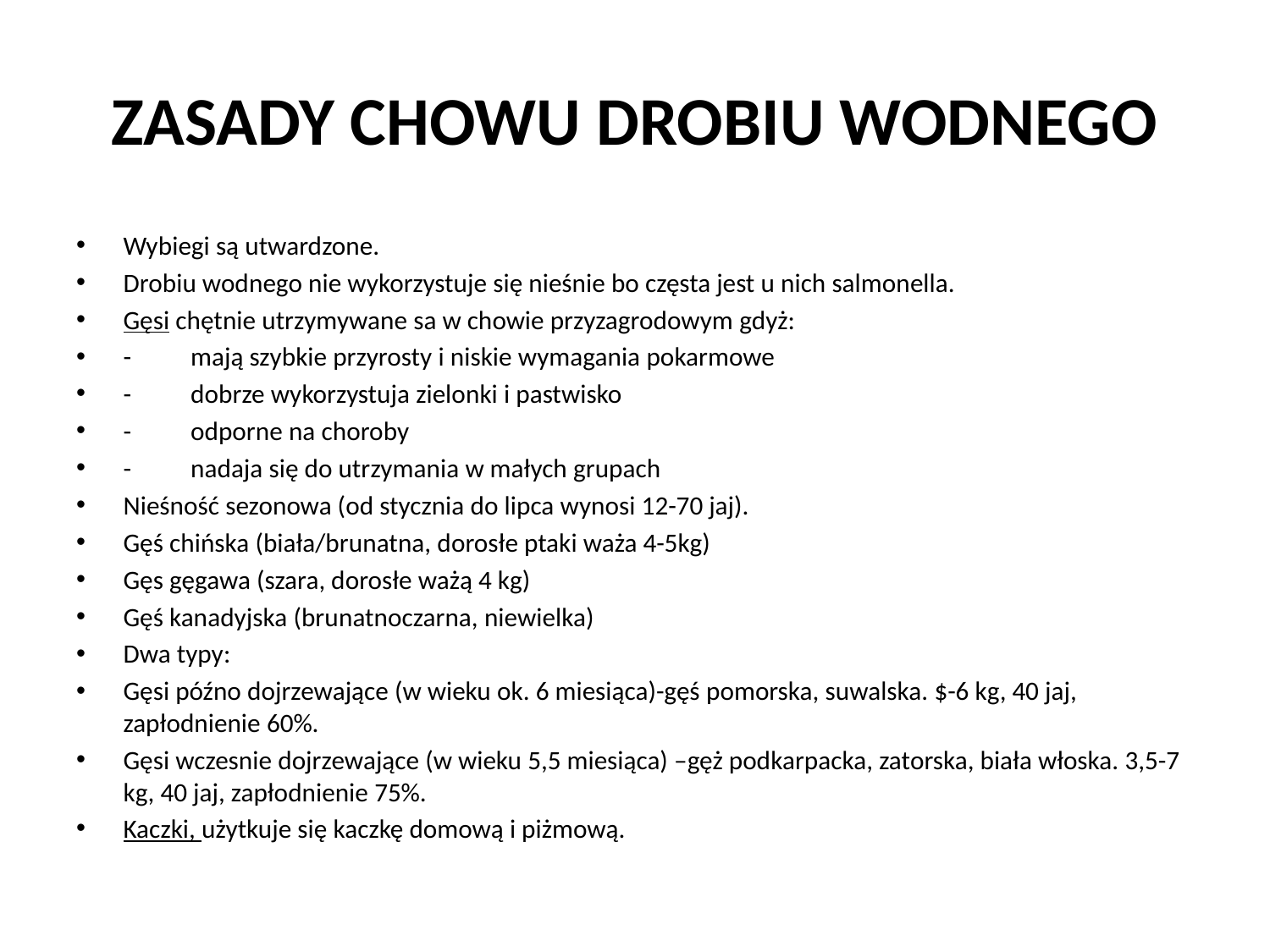

# ZASADY CHOWU DROBIU WODNEGO
Wybiegi są utwardzone.
Drobiu wodnego nie wykorzystuje się nieśnie bo częsta jest u nich salmonella.
Gęsi chętnie utrzymywane sa w chowie przyzagrodowym gdyż:
-          mają szybkie przyrosty i niskie wymagania pokarmowe
-          dobrze wykorzystuja zielonki i pastwisko
-          odporne na choroby
-          nadaja się do utrzymania w małych grupach
Nieśność sezonowa (od stycznia do lipca wynosi 12-70 jaj).
Gęś chińska (biała/brunatna, dorosłe ptaki waża 4-5kg)
Gęs gęgawa (szara, dorosłe ważą 4 kg)
Gęś kanadyjska (brunatnoczarna, niewielka)
Dwa typy:
Gęsi późno dojrzewające (w wieku ok. 6 miesiąca)-gęś pomorska, suwalska. $-6 kg, 40 jaj, zapłodnienie 60%.
Gęsi wczesnie dojrzewające (w wieku 5,5 miesiąca) –gęż podkarpacka, zatorska, biała włoska. 3,5-7 kg, 40 jaj, zapłodnienie 75%.
Kaczki, użytkuje się kaczkę domową i piżmową.